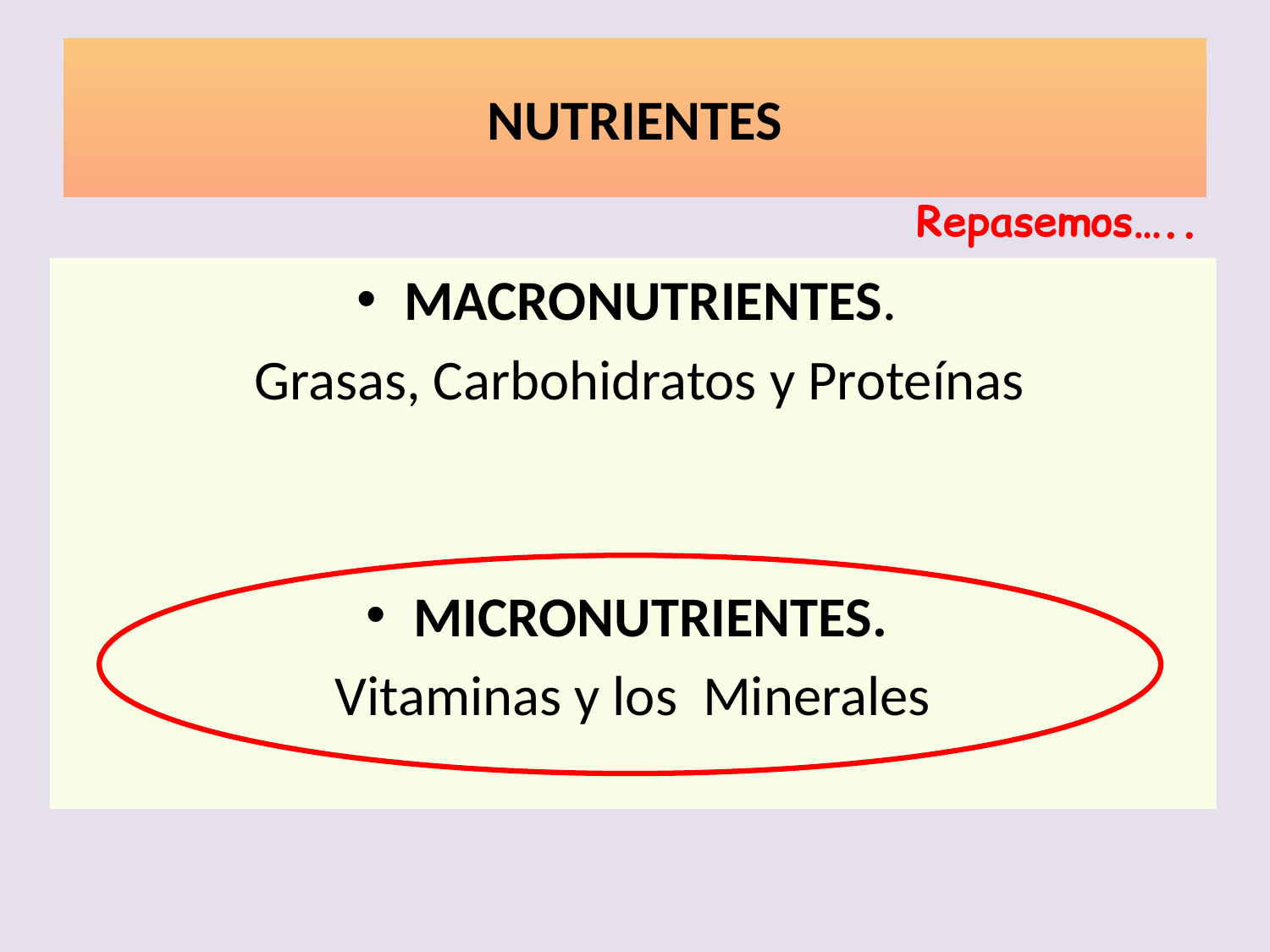

# NUTRIENTES
Repasemos…..

MACRONUTRIENTES.
  Grasas, Carbohidratos y Proteínas

MICRONUTRIENTES.
 Vitaminas y los  Minerales